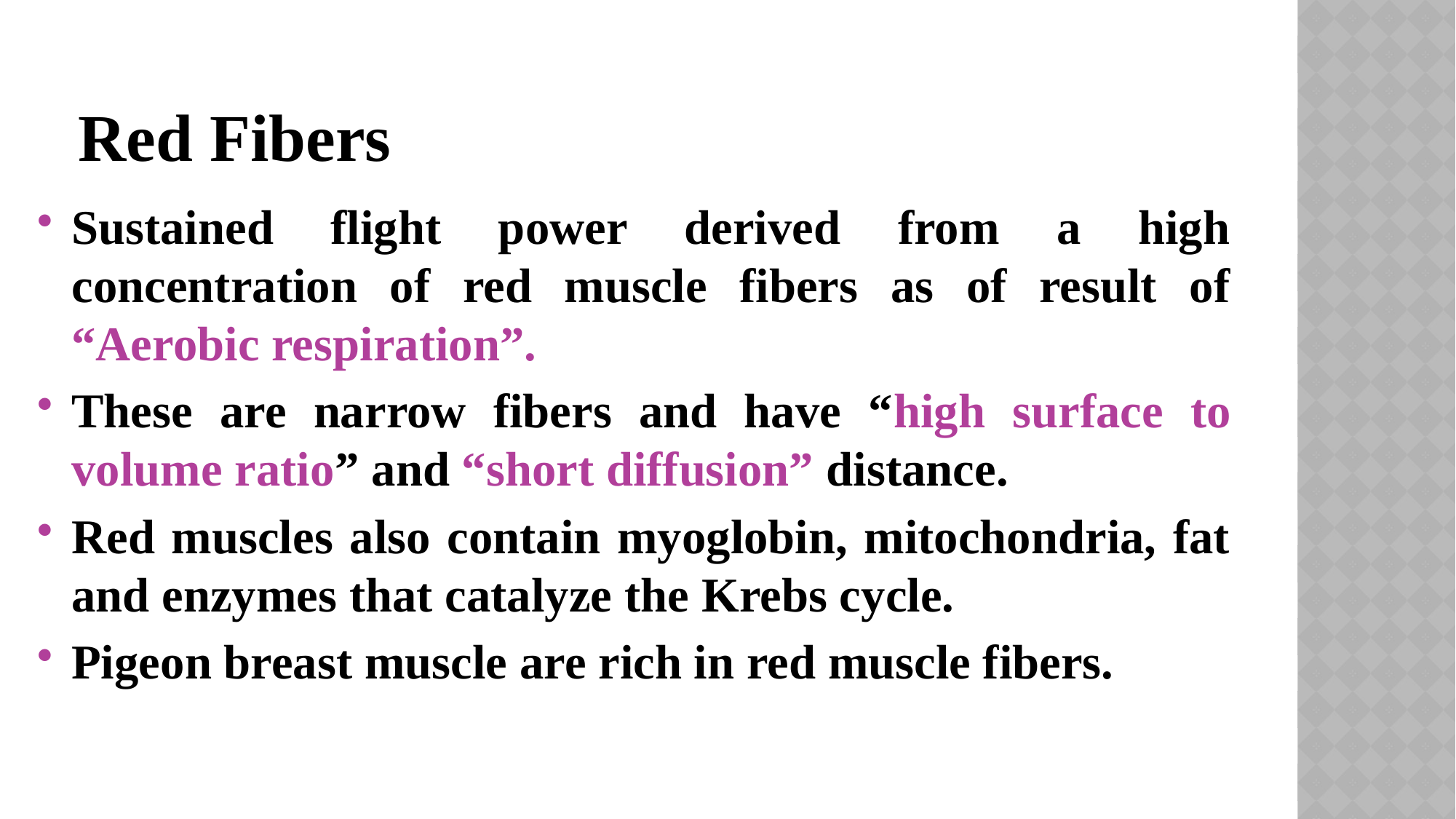

# Red Fibers
Sustained flight power derived from a high concentration of red muscle fibers as of result of “Aerobic respiration”.
These are narrow fibers and have “high surface to volume ratio” and “short diffusion” distance.
Red muscles also contain myoglobin, mitochondria, fat and enzymes that catalyze the Krebs cycle.
Pigeon breast muscle are rich in red muscle fibers.